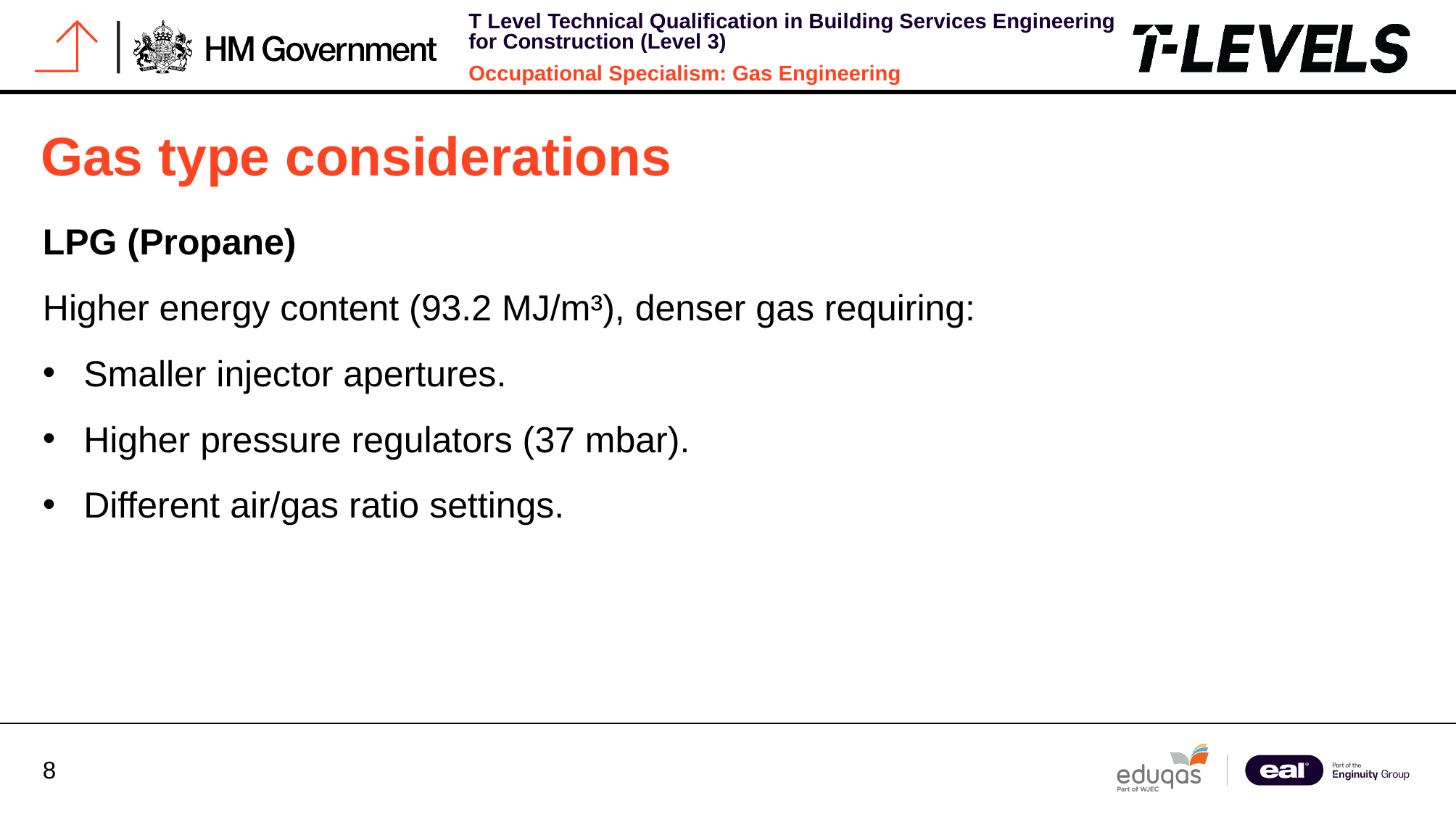

# Gas type considerations
LPG (Propane)
Higher energy content (93.2 MJ/m³), denser gas requiring:
Smaller injector apertures.
Higher pressure regulators (37 mbar).
Different air/gas ratio settings.